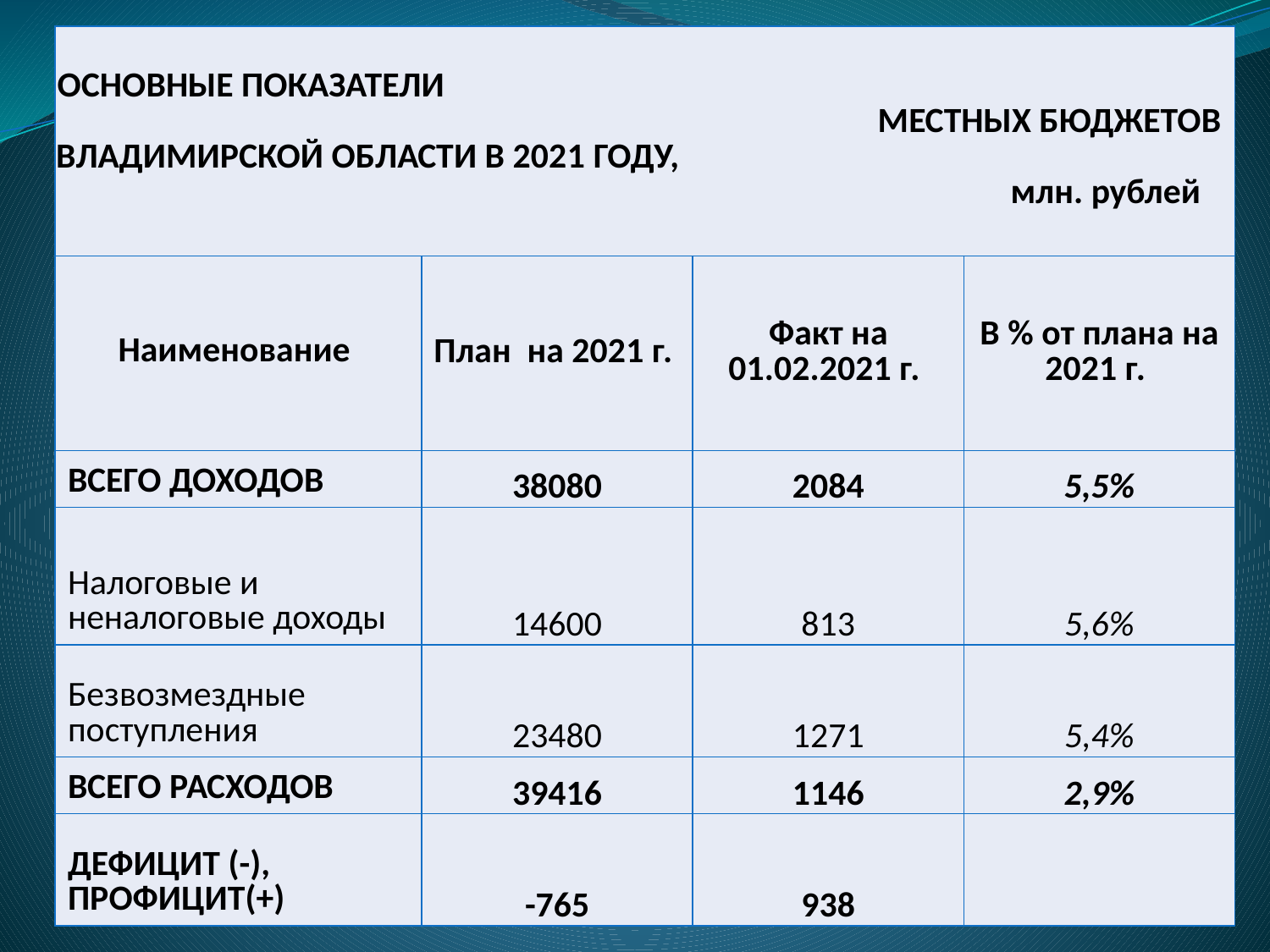

| ОСНОВНЫЕ ПОКАЗАТЕЛИ МЕСТНЫХ БЮДЖЕТОВ ВЛАДИМИРСКОЙ ОБЛАСТИ В 2021 ГОДУ, млн. рублей |  |  |  |
| --- | --- | --- | --- |
| Наименование | План на 2021 г. | Факт на 01.02.2021 г. | В % от плана на 2021 г. |
| ВСЕГО ДОХОДОВ | 38080 | 2084 | 5,5% |
| Налоговые и неналоговые доходы | 14600 | 813 | 5,6% |
| Безвозмездные поступления | 23480 | 1271 | 5,4% |
| ВСЕГО РАСХОДОВ | 39416 | 1146 | 2,9% |
| ДЕФИЦИТ (-), ПРОФИЦИТ(+) | -765 | 938 |  |